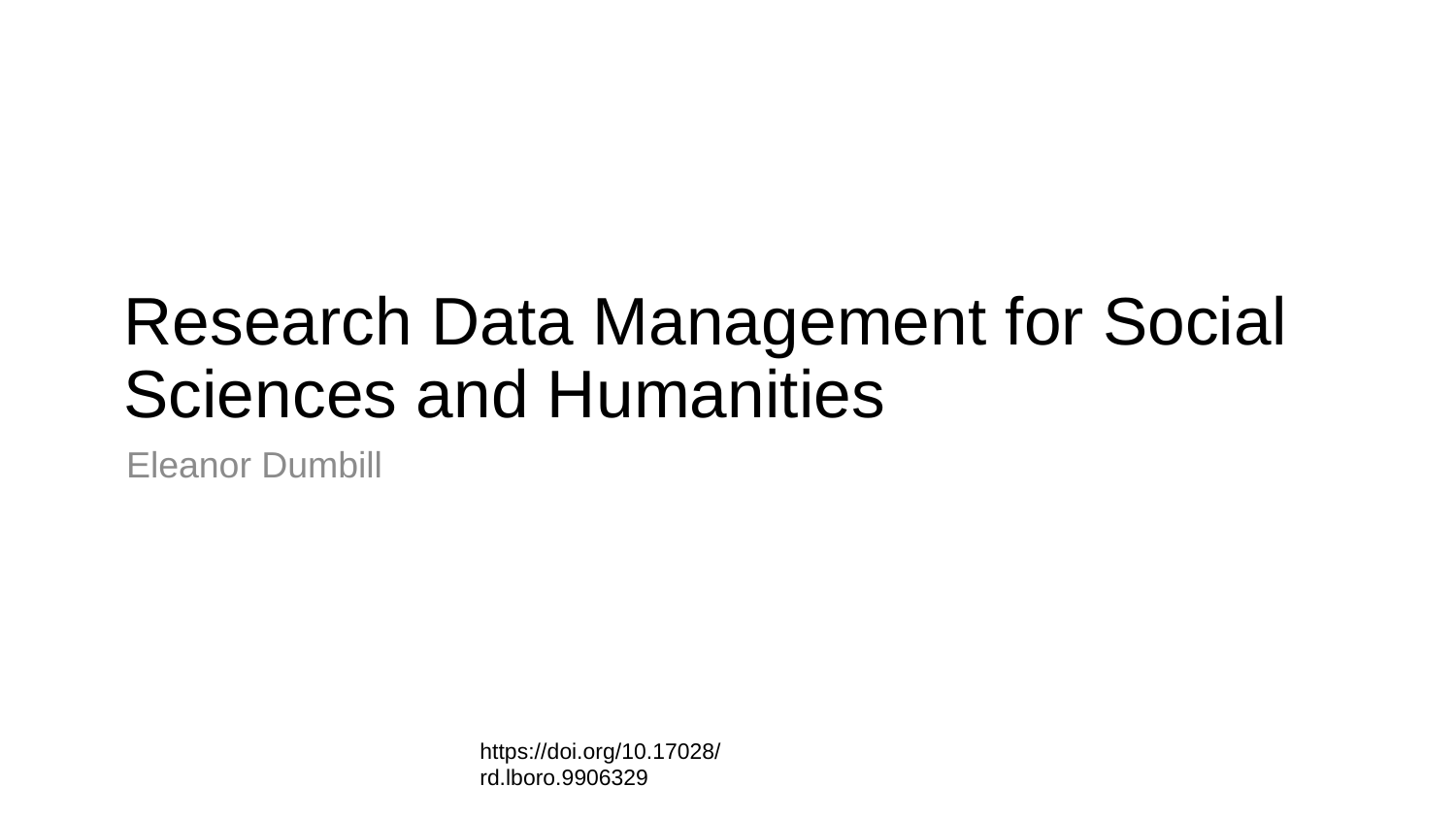

# Research Data Management for Social Sciences and Humanities
Eleanor Dumbill
https://doi.org/10.17028/rd.lboro.9906329